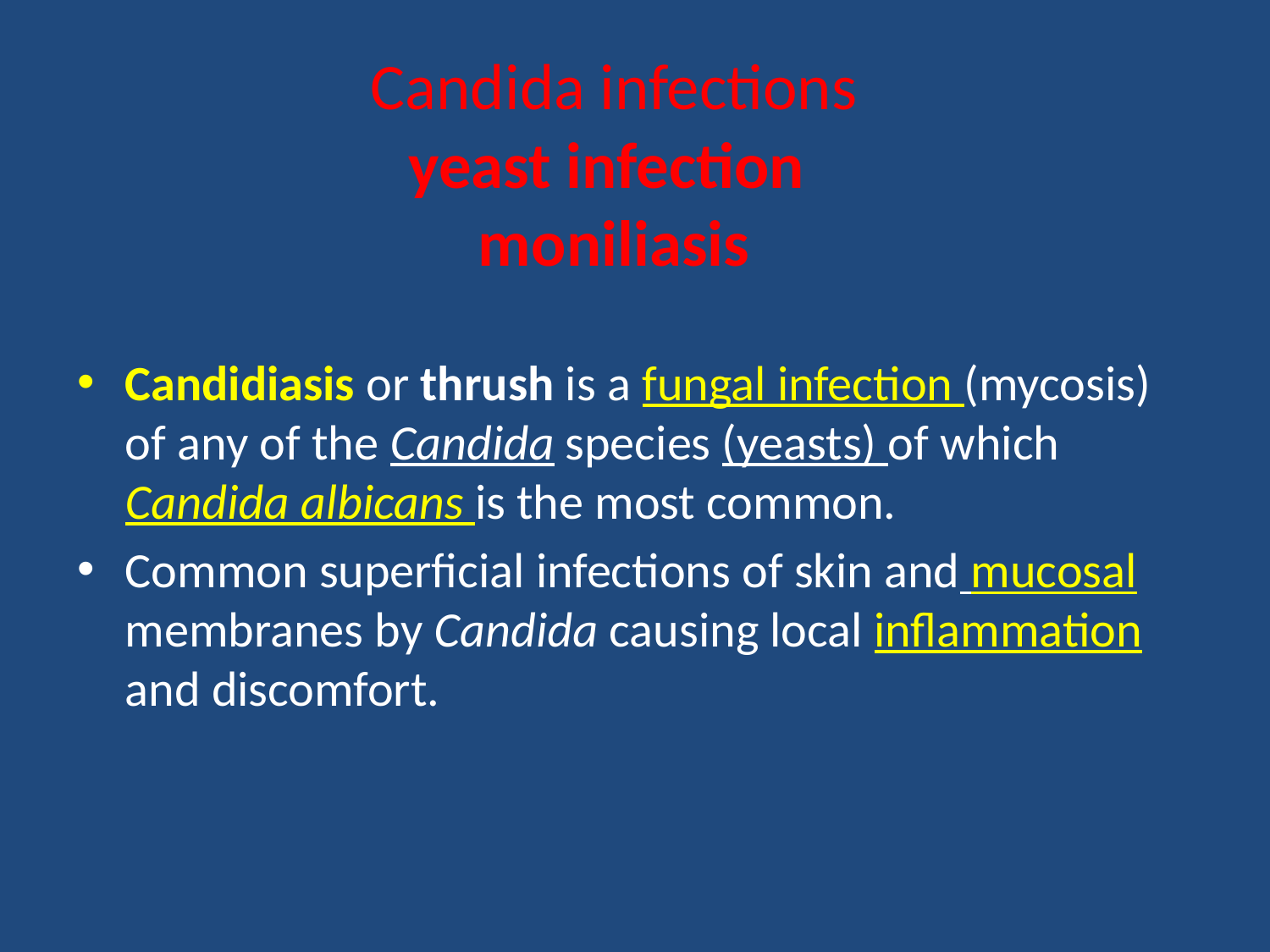

# Candida infections yeast infection moniliasis

Candidiasis or thrush is a fungal infection (mycosis) of any of the Candida species (yeasts) of which Candida albicans is the most common.
Common superficial infections of skin and mucosal membranes by Candida causing local inflammation and discomfort.